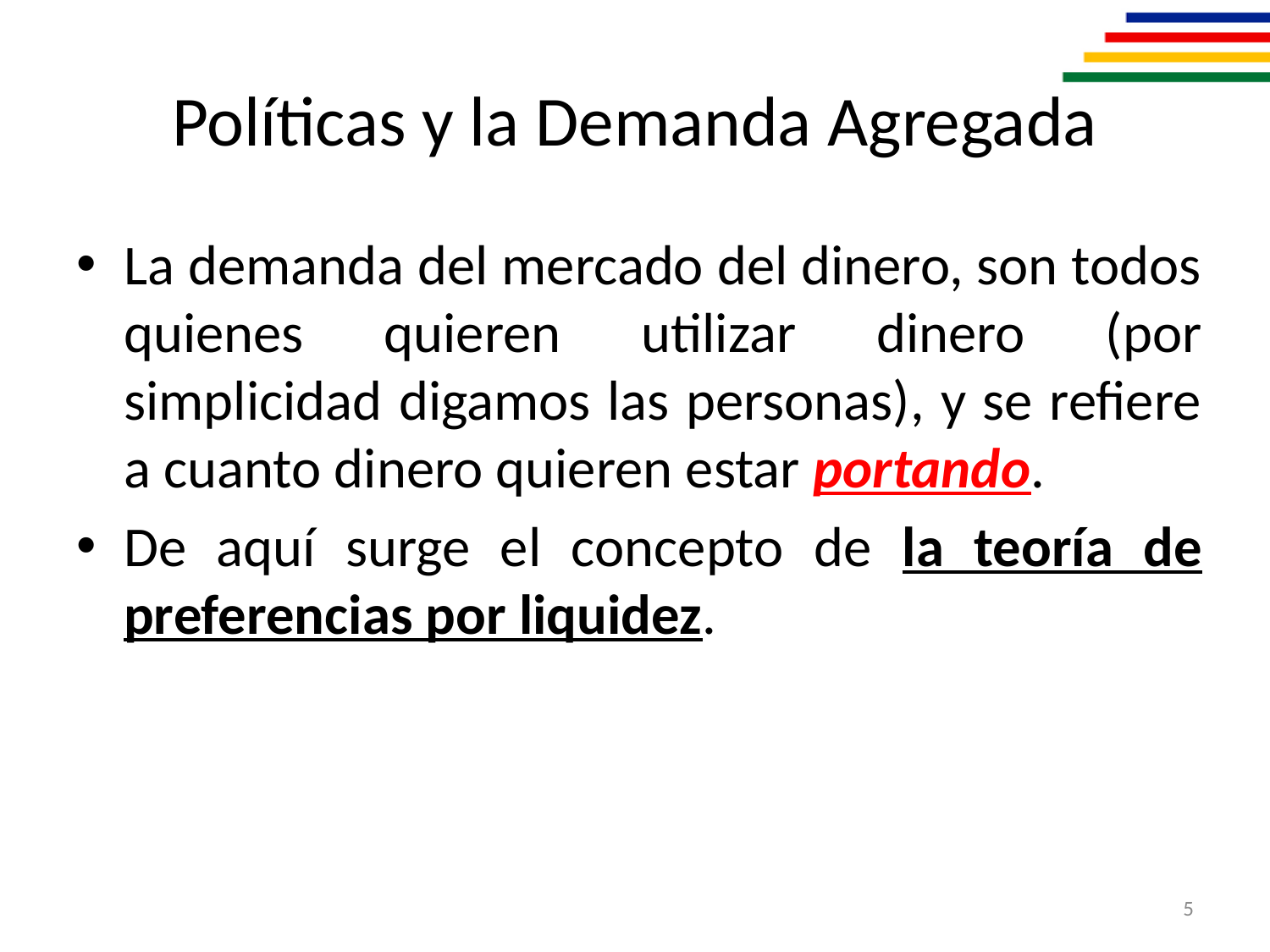

# Políticas y la Demanda Agregada
La demanda del mercado del dinero, son todos quienes quieren utilizar dinero (por simplicidad digamos las personas), y se refiere a cuanto dinero quieren estar portando.
De aquí surge el concepto de la teoría de preferencias por liquidez.

5